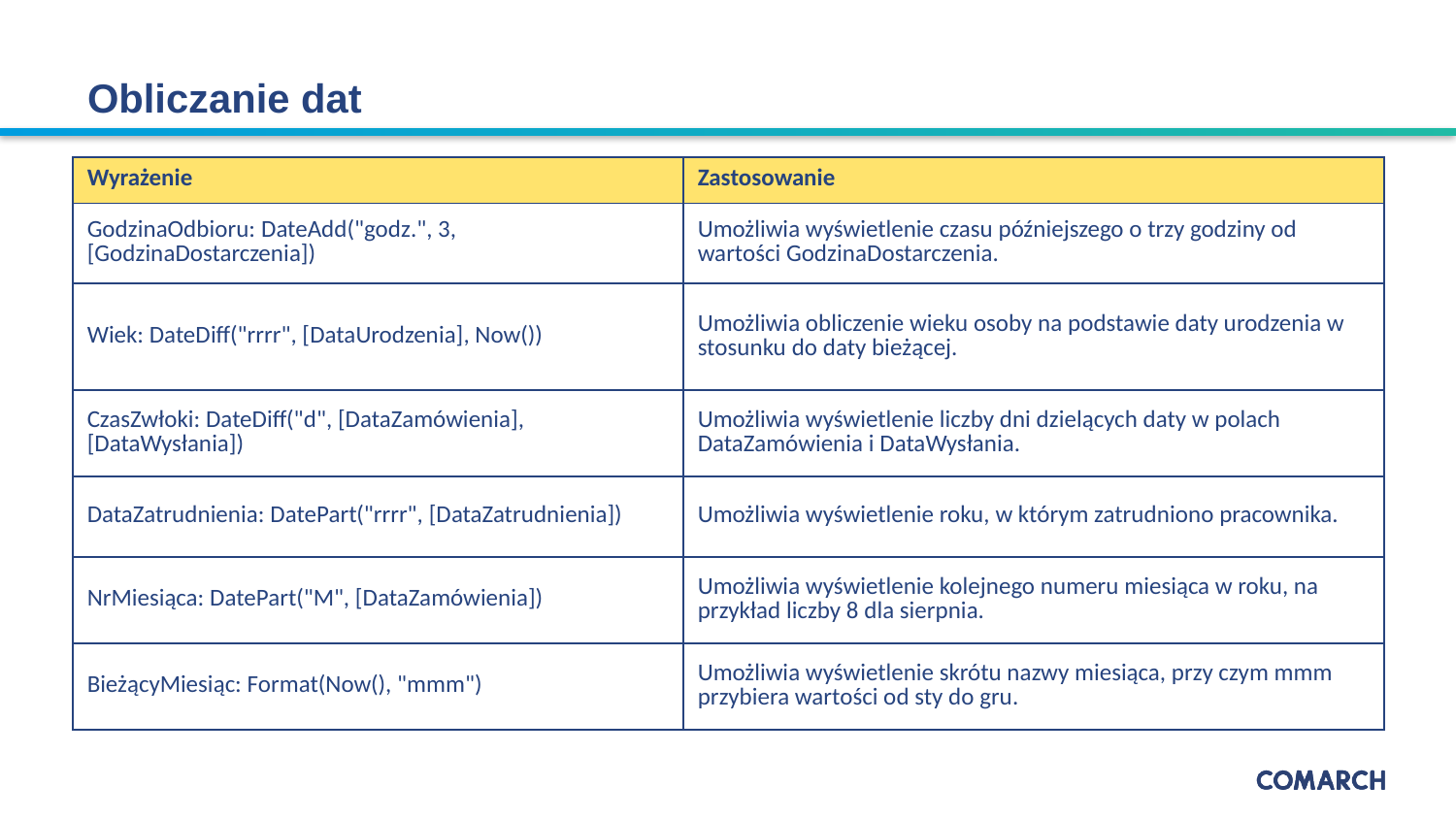

# Obliczanie dat
| Wyrażenie | Zastosowanie |
| --- | --- |
| GodzinaOdbioru: DateAdd("godz.", 3, [GodzinaDostarczenia]) | Umożliwia wyświetlenie czasu późniejszego o trzy godziny od wartości GodzinaDostarczenia. |
| Wiek: DateDiff("rrrr", [DataUrodzenia], Now()) | Umożliwia obliczenie wieku osoby na podstawie daty urodzenia w stosunku do daty bieżącej. |
| CzasZwłoki: DateDiff("d", [DataZamówienia], [DataWysłania]) | Umożliwia wyświetlenie liczby dni dzielących daty w polach DataZamówienia i DataWysłania. |
| DataZatrudnienia: DatePart("rrrr", [DataZatrudnienia]) | Umożliwia wyświetlenie roku, w którym zatrudniono pracownika. |
| NrMiesiąca: DatePart("M", [DataZamówienia]) | Umożliwia wyświetlenie kolejnego numeru miesiąca w roku, na przykład liczby 8 dla sierpnia. |
| BieżącyMiesiąc: Format(Now(), "mmm") | Umożliwia wyświetlenie skrótu nazwy miesiąca, przy czym mmm przybiera wartości od sty do gru. |